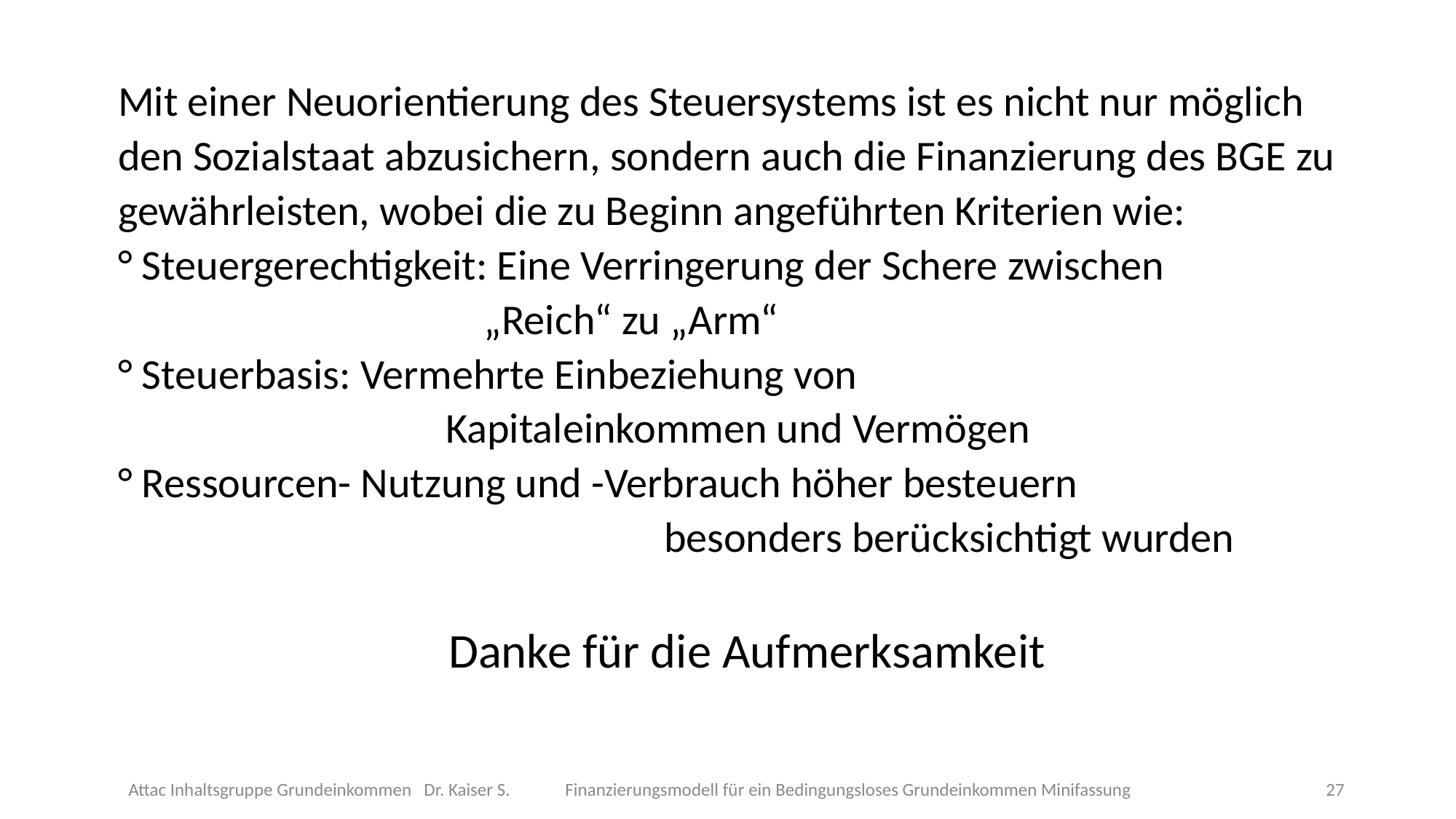

Mit einer Neuorientierung des Steuersystems ist es nicht nur möglich den Sozialstaat abzusichern, sondern auch die Finanzierung des BGE zu gewährleisten, wobei die zu Beginn angeführten Kriterien wie:
° Steuergerechtigkeit: Eine Verringerung der Schere zwischen
  			    „Reich“ zu „Arm“
° Steuerbasis: Vermehrte Einbeziehung von
			Kapitaleinkommen und Vermögen
° Ressourcen- Nutzung und -Verbrauch höher besteuern
					besonders berücksichtigt wurden

Danke für die Aufmerksamkeit

Attac Inhaltsgruppe Grundeinkommen   Dr. Kaiser S.	Finanzierungsmodell für ein Bedingungsloses Grundeinkommen Minifassung
27